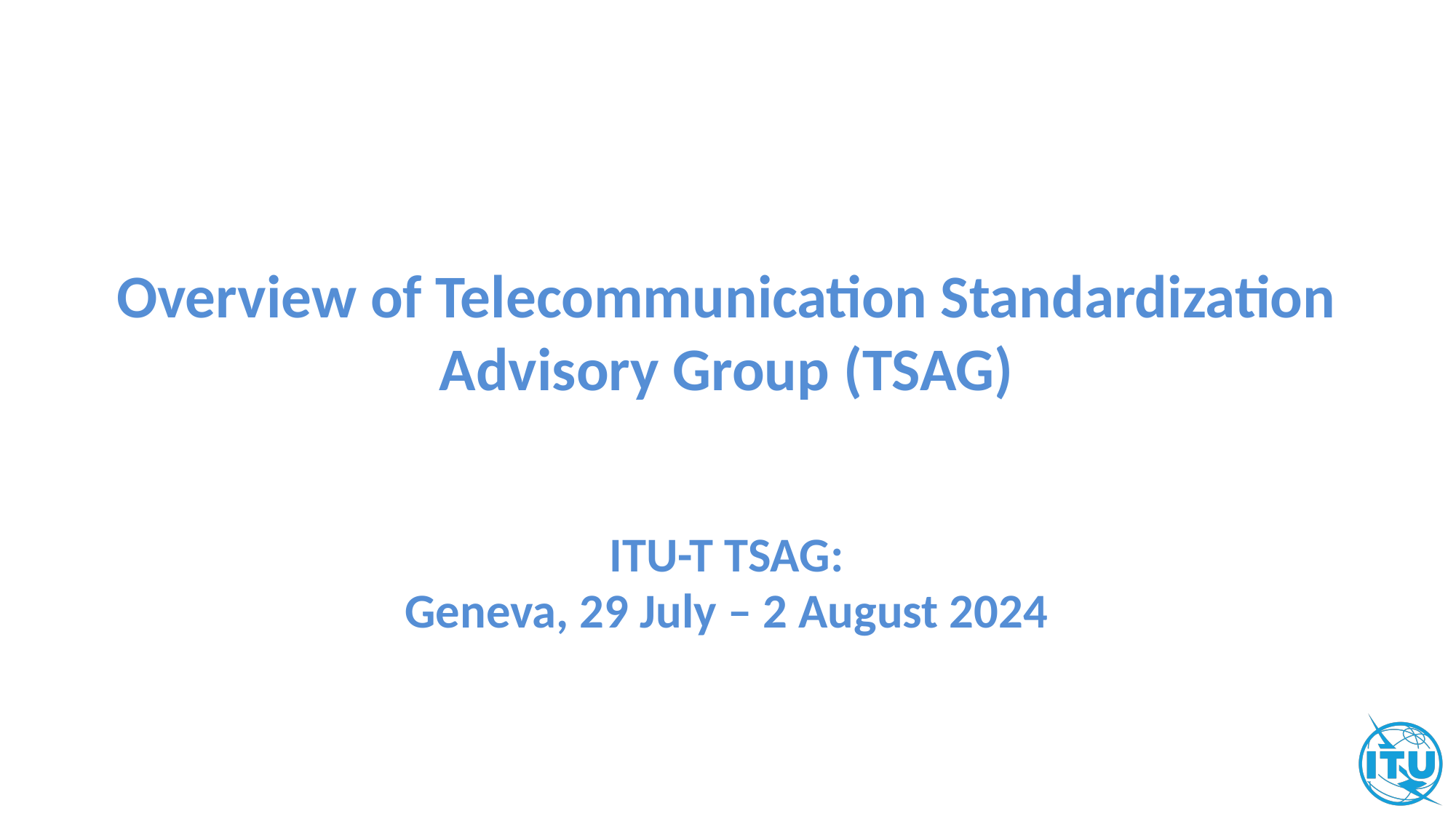

Overview of Telecommunication Standardization Advisory Group (TSAG)
ITU-T TSAG:
Geneva, 29 July – 2 August 2024